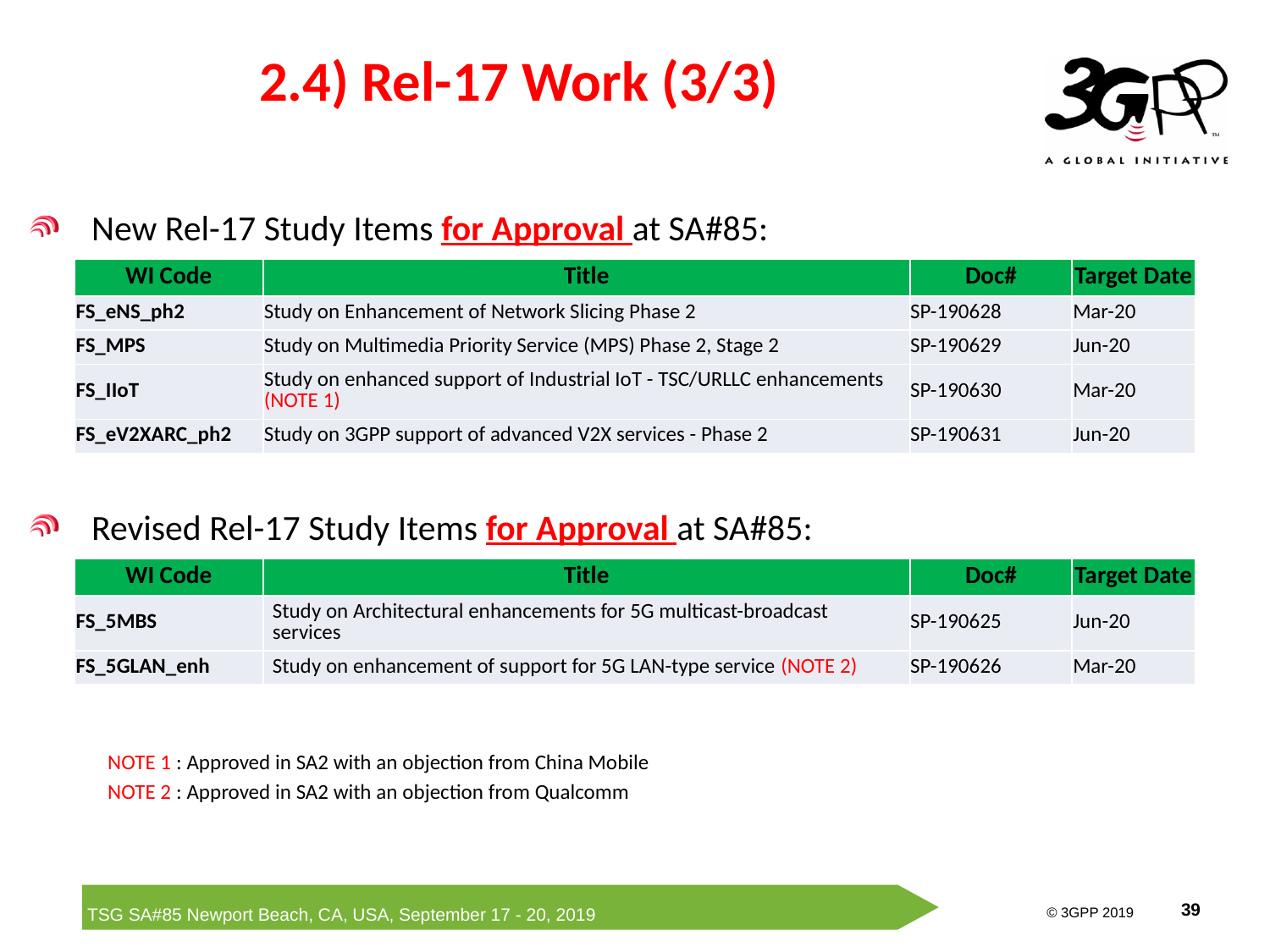

# 2.4) Rel-17 Work (3/3)
New Rel-17 Study Items for Approval at SA#85:
| WI Code | Title | Doc# | Target Date |
| --- | --- | --- | --- |
| FS\_eNS\_ph2 | Study on Enhancement of Network Slicing Phase 2 | SP-190628 | Mar-20 |
| FS\_MPS | Study on Multimedia Priority Service (MPS) Phase 2, Stage 2 | SP-190629 | Jun-20 |
| FS\_IIoT | Study on enhanced support of Industrial IoT - TSC/URLLC enhancements (NOTE 1) | SP-190630 | Mar-20 |
| FS\_eV2XARC\_ph2 | Study on 3GPP support of advanced V2X services - Phase 2 | SP-190631 | Jun-20 |
Revised Rel-17 Study Items for Approval at SA#85:
| WI Code | Title | Doc# | Target Date |
| --- | --- | --- | --- |
| FS\_5MBS | Study on Architectural enhancements for 5G multicast-broadcast services | SP-190625 | Jun-20 |
| FS\_5GLAN\_enh | Study on enhancement of support for 5G LAN-type service (NOTE 2) | SP-190626 | Mar-20 |
NOTE 1 : Approved in SA2 with an objection from China Mobile
NOTE 2 : Approved in SA2 with an objection from Qualcomm